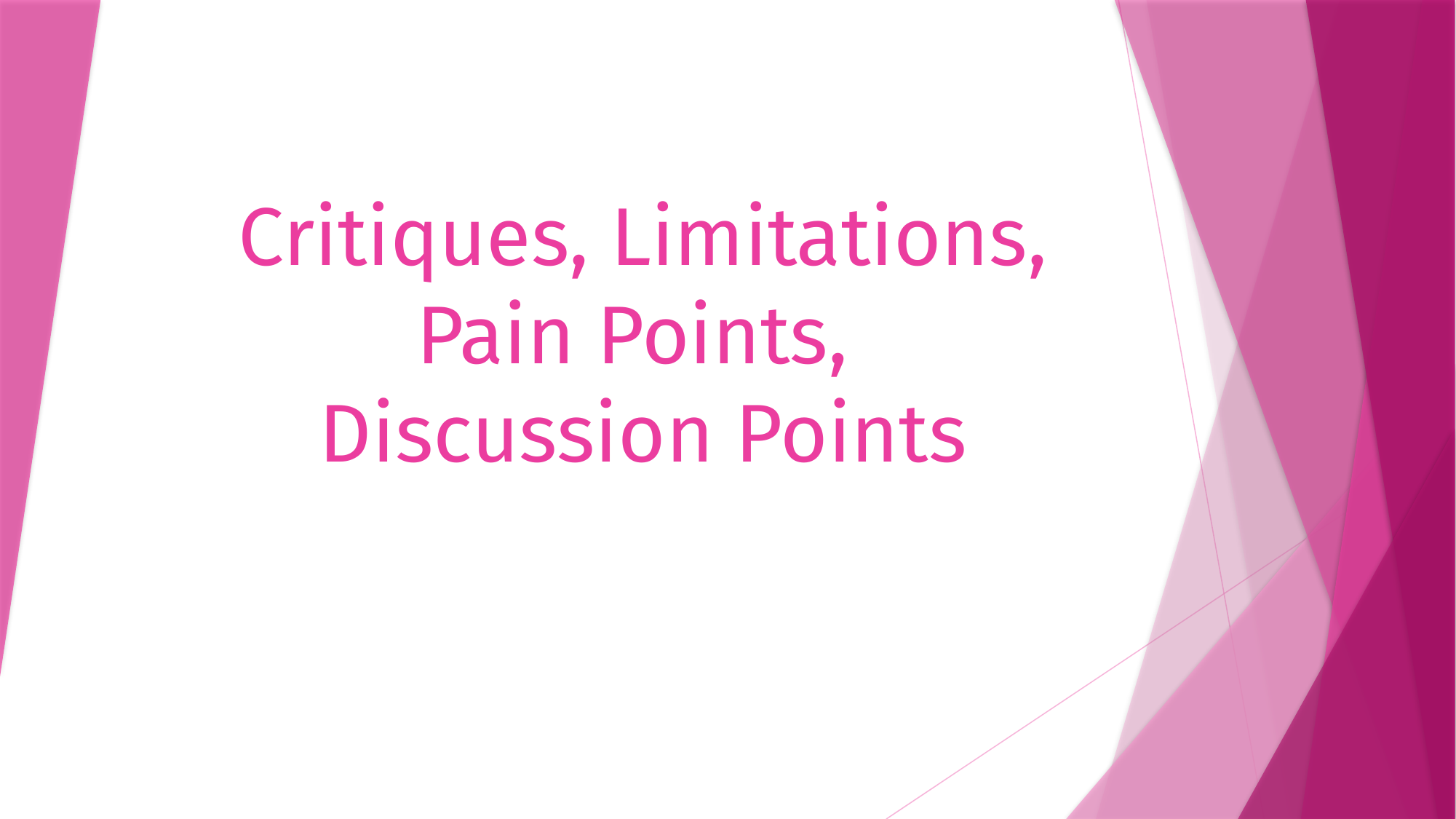

# Critiques, Limitations, Pain Points, Discussion Points